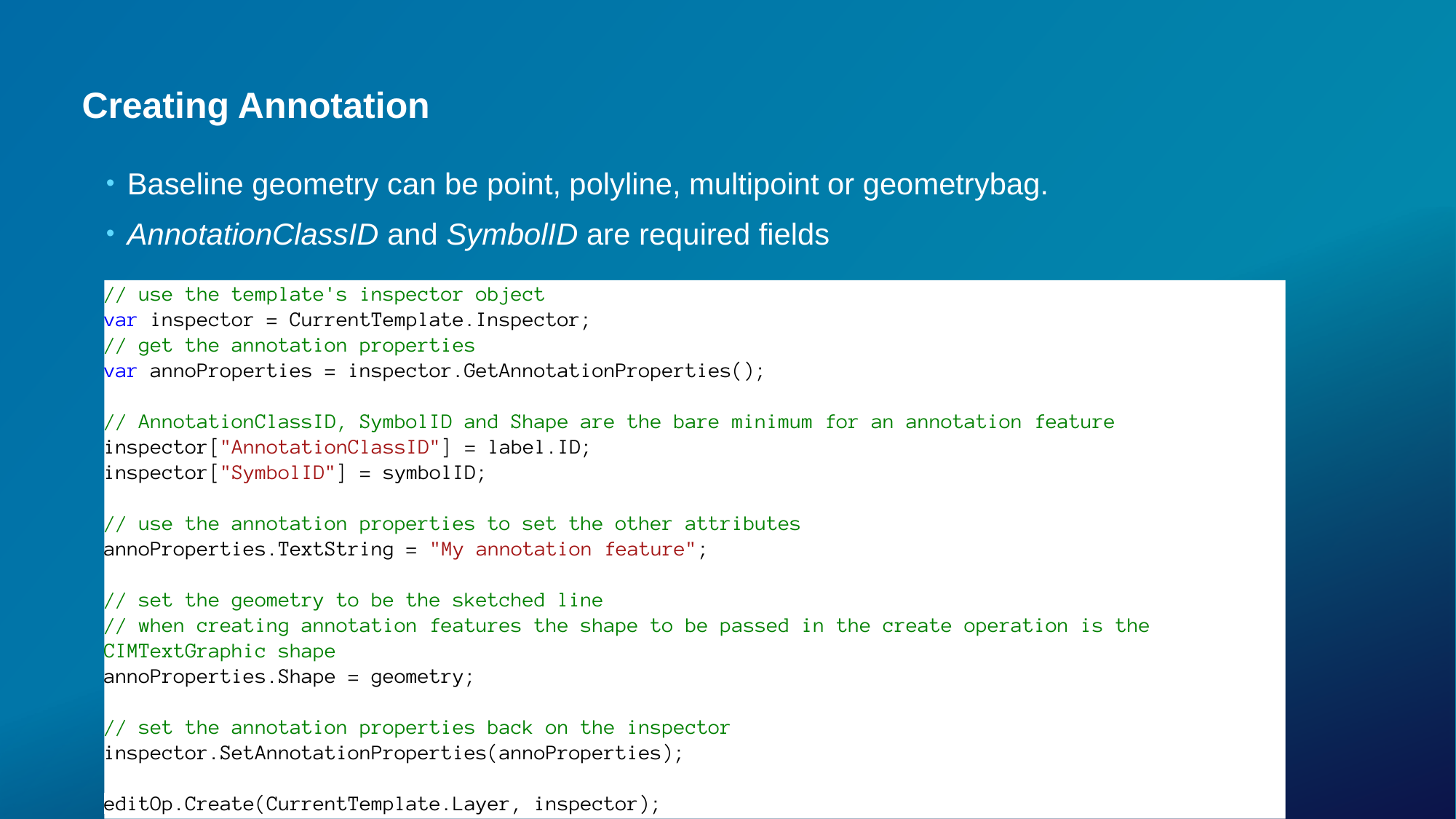

# Creating Annotation
Baseline geometry can be point, polyline, multipoint or geometrybag.
AnnotationClassID and SymbolID are required fields
// use the template's inspector object
var inspector = CurrentTemplate.Inspector;
// get the annotation properties
var annoProperties = inspector.GetAnnotationProperties();

// AnnotationClassID, SymbolID and Shape are the bare minimum for an annotation feature
inspector["AnnotationClassID"] = label.ID;
inspector["SymbolID"] = symbolID;

// use the annotation properties to set the other attributes
annoProperties.TextString = "My annotation feature";

// set the geometry to be the sketched line
// when creating annotation features the shape to be passed in the create operation is the CIMTextGraphic shape
annoProperties.Shape = geometry;

// set the annotation properties back on the inspector
inspector.SetAnnotationProperties(annoProperties);

editOp.Create(CurrentTemplate.Layer, inspector);